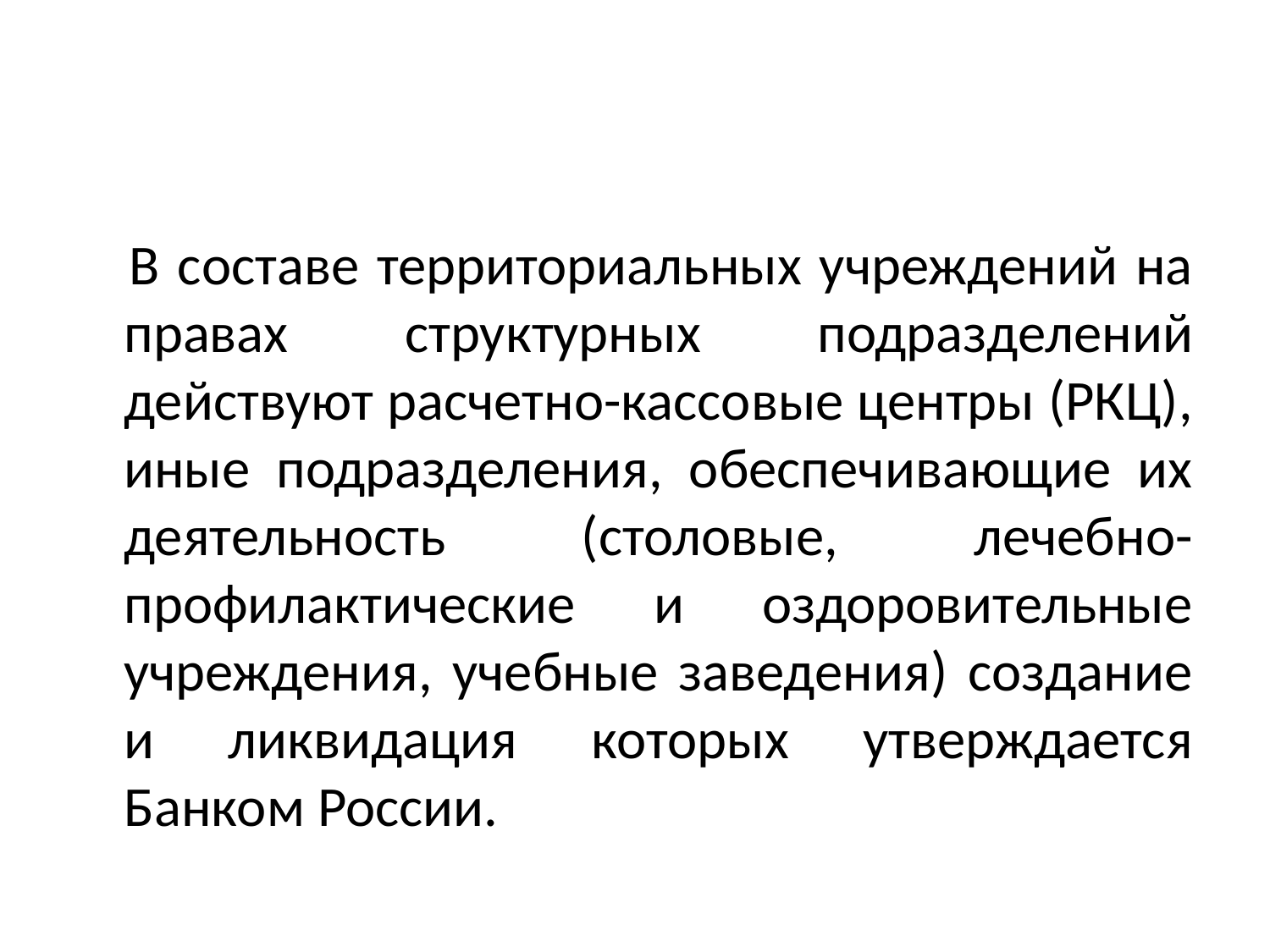

#
   В составе территориальных учреждений на правах структурных подразделений действуют расчетно-кассовые центры (РКЦ), иные подразделения, обеспечивающие их деятельность (столовые, лечебно-профилактические и оздоровительные учреждения, учебные заведения) создание и ликвидация которых утверждается Банком России.